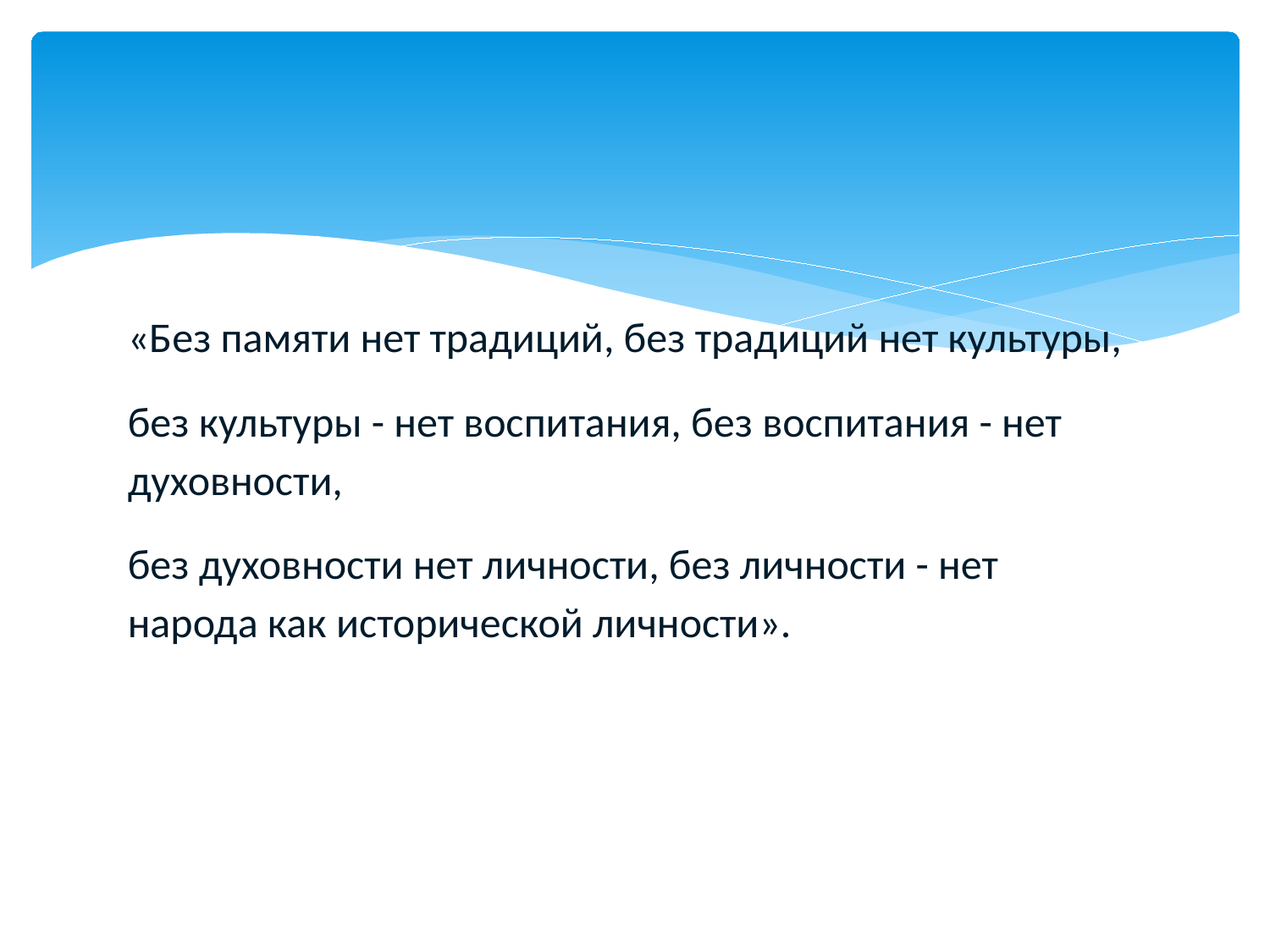

#
«Без памяти нет традиций, без традиций нет культуры,
без культуры - нет воспитания, без воспитания - нет духовности,
без духовности нет личности, без личности - нет народа как исторической личности».